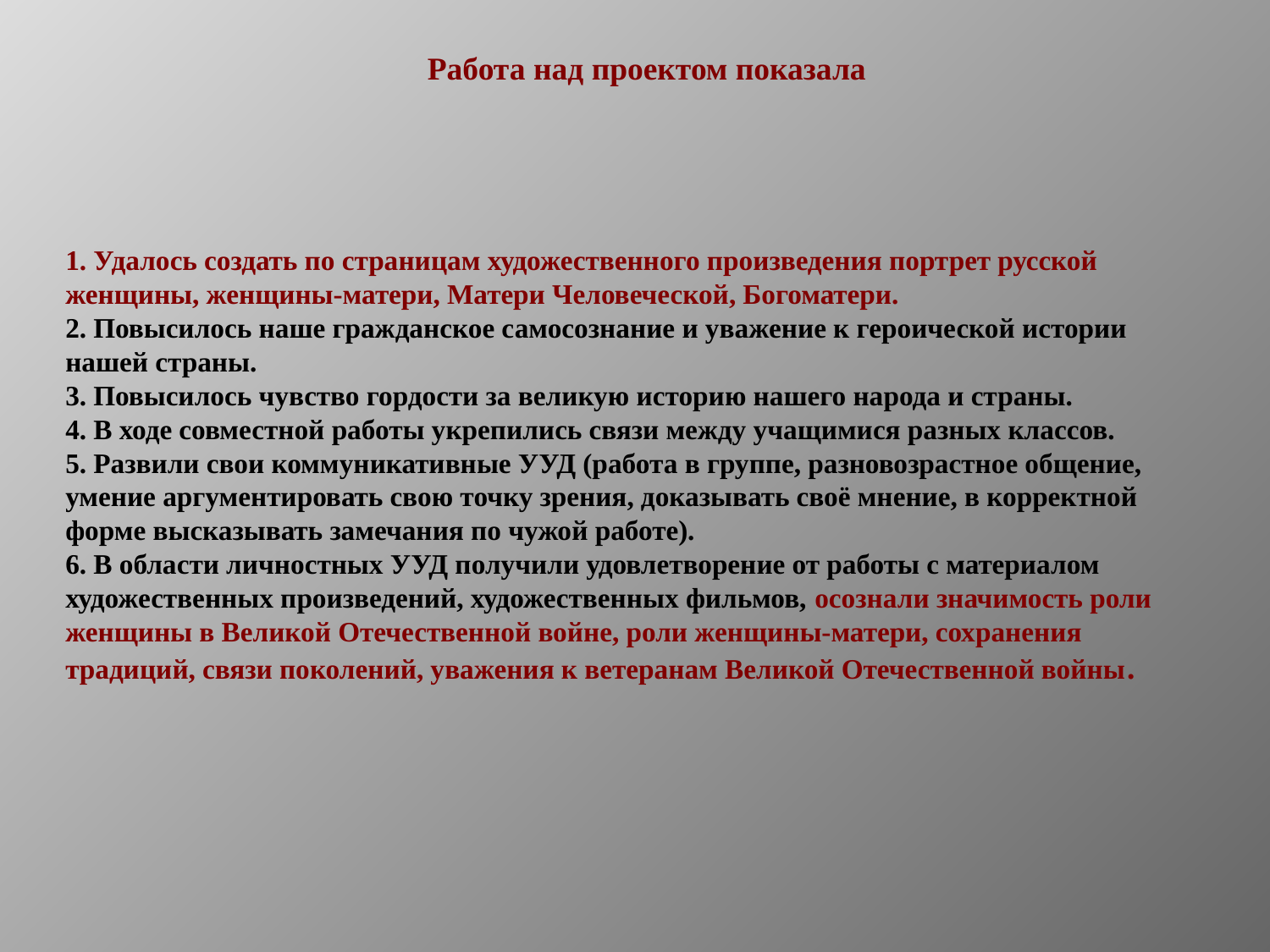

Работа над проектом показала
1. Удалось создать по страницам художественного произведения портрет русской женщины, женщины-матери, Матери Человеческой, Богоматери.
2. Повысилось наше гражданское самосознание и уважение к героической истории нашей страны.
3. Повысилось чувство гордости за великую историю нашего народа и страны.
4. В ходе совместной работы укрепились связи между учащимися разных классов.
5. Развили свои коммуникативные УУД (работа в группе, разновозрастное общение, умение аргументировать свою точку зрения, доказывать своё мнение, в корректной форме высказывать замечания по чужой работе).
6. В области личностных УУД получили удовлетворение от работы с материалом  художественных произведений, художественных фильмов, осознали значимость роли женщины в Великой Отечественной войне, роли женщины-матери, сохранения  традиций, связи поколений, уважения к ветеранам Великой Отечественной войны.